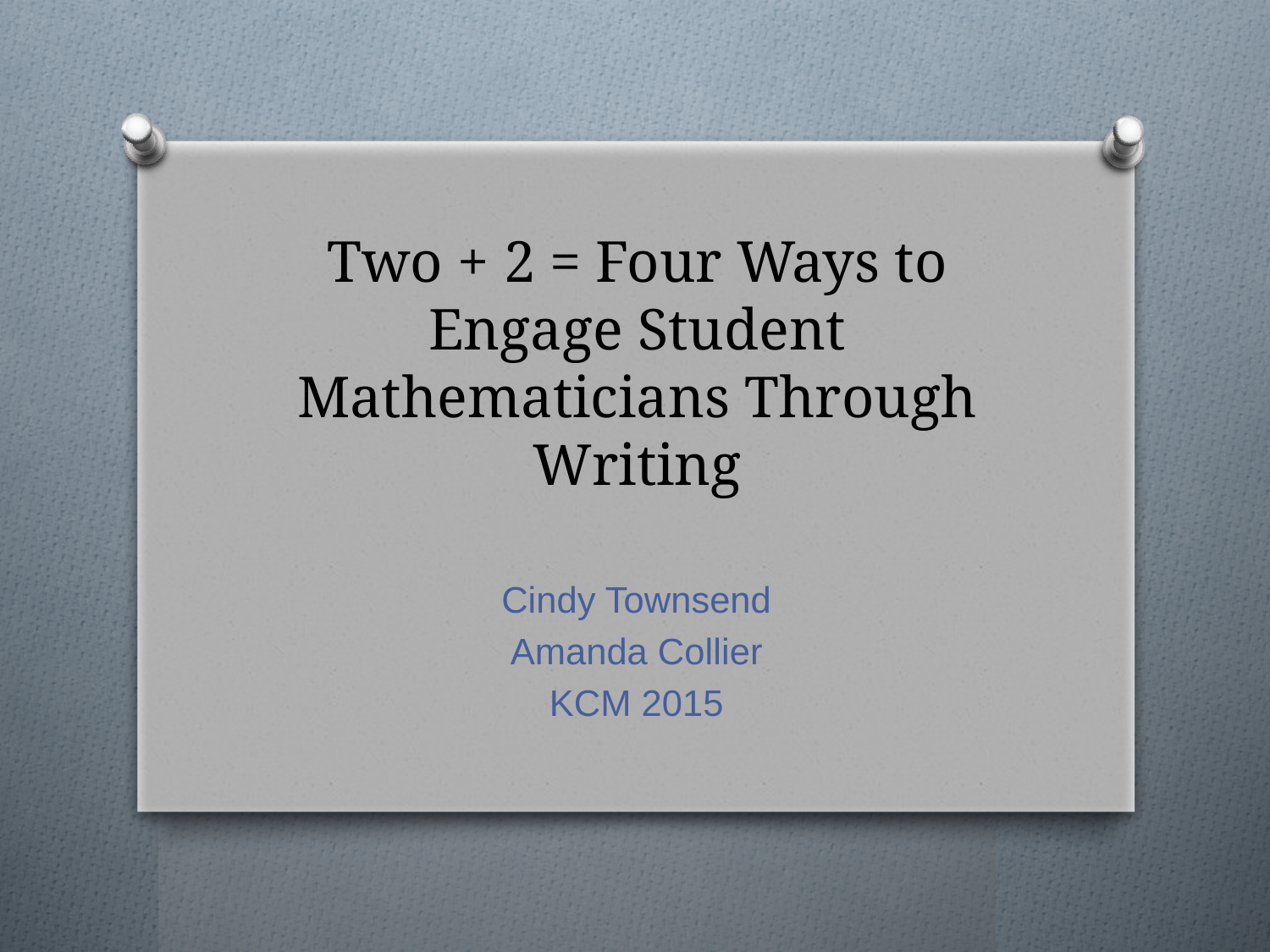

# Two + 2 = Four Ways to Engage Student Mathematicians Through Writing

Cindy Townsend
Amanda Collier
KCM 2015